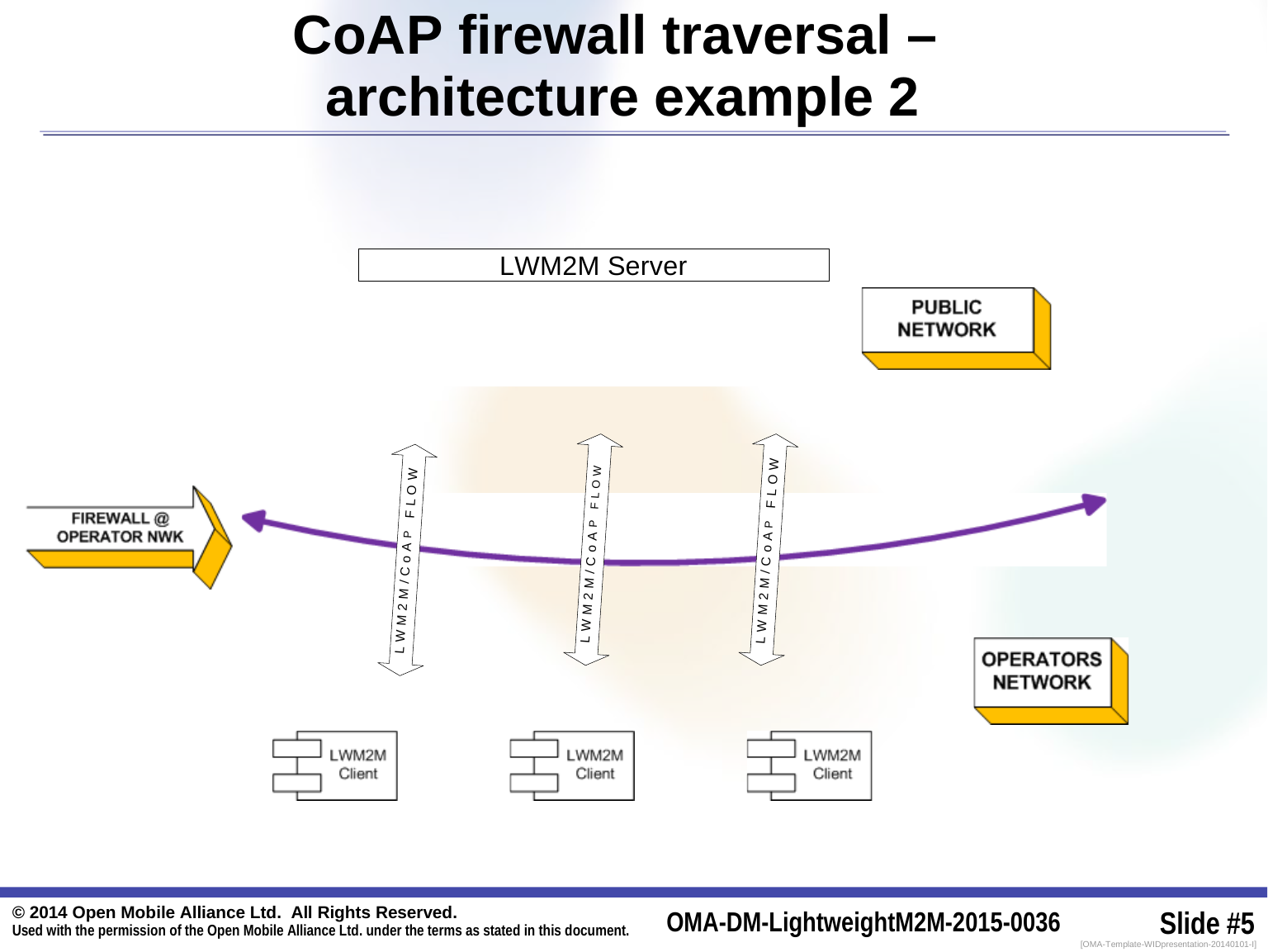

# CoAP firewall traversal – architecture example 2
LWM2M Server

F L O W
F L O W

L W M 2 M / C o A P   F L O W
L W M 2 M / C o A P
L W M 2 M / C o A P

© 2014 Open Mobile Alliance Ltd.  All Rights Reserved.
Used with the permission of the Open Mobile Alliance Ltd. under the terms as stated in this document.
OMA-DM-LightweightM2M-2015-0036
Slide #5
[OMA-Template-WIDpresentation-20140101-I]